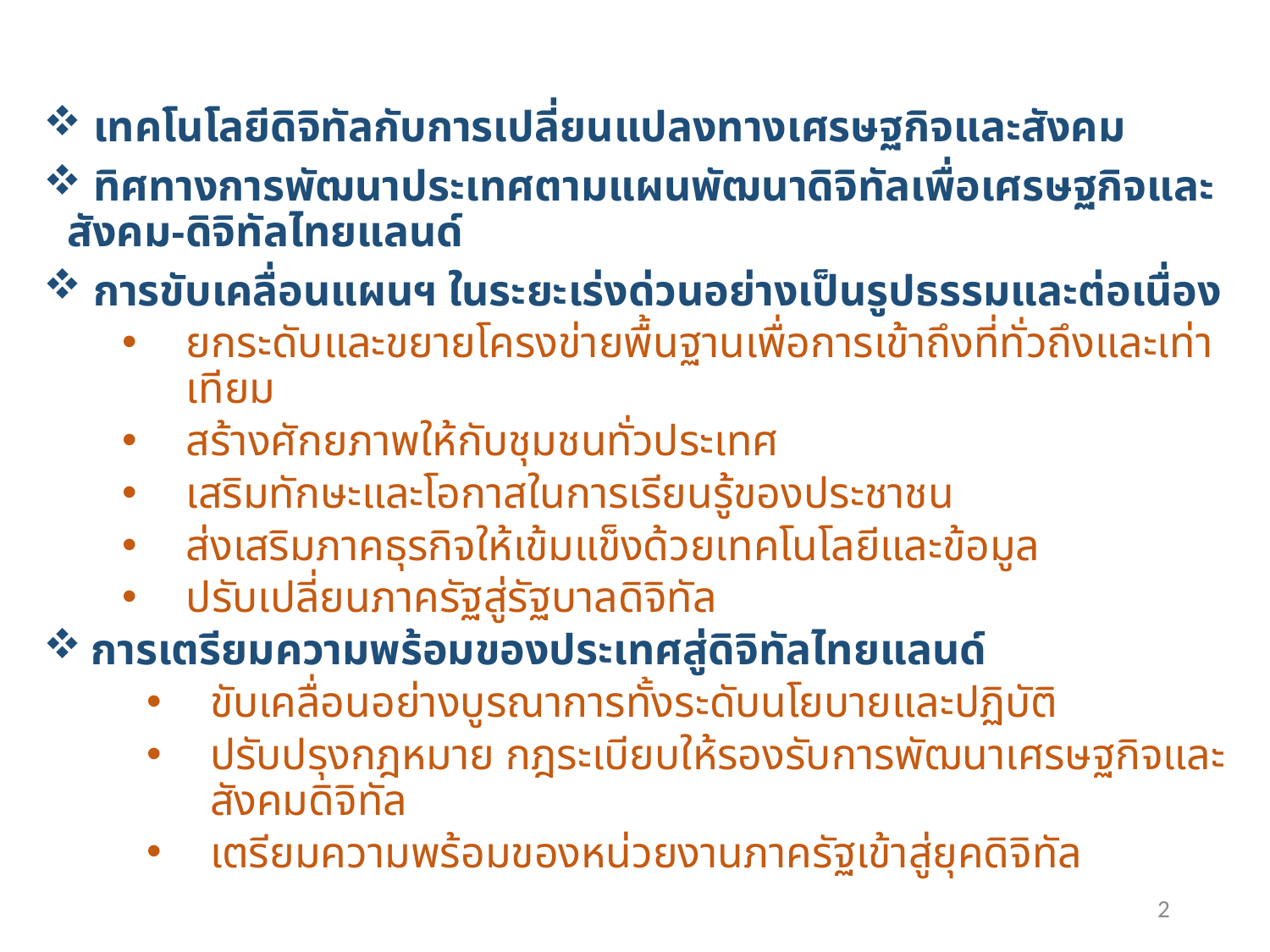

เทคโนโลยีดิจิทัลกับการเปลี่ยนแปลงทางเศรษฐกิจและสังคม
 ทิศทางการพัฒนาประเทศตามแผนพัฒนาดิจิทัลเพื่อเศรษฐกิจและสังคม-ดิจิทัลไทยแลนด์
 การขับเคลื่อนแผนฯ ในระยะเร่งด่วนอย่างเป็นรูปธรรมและต่อเนื่อง
ยกระดับและขยายโครงข่ายพื้นฐานเพื่อการเข้าถึงที่ทั่วถึงและเท่าเทียม
สร้างศักยภาพให้กับชุมชนทั่วประเทศ
เสริมทักษะและโอกาสในการเรียนรู้ของประชาชน
ส่งเสริมภาคธุรกิจให้เข้มแข็งด้วยเทคโนโลยีและข้อมูล
ปรับเปลี่ยนภาครัฐสู่รัฐบาลดิจิทัล
การเตรียมความพร้อมของประเทศสู่ดิจิทัลไทยแลนด์
ขับเคลื่อนอย่างบูรณาการทั้งระดับนโยบายและปฏิบัติ
ปรับปรุงกฎหมาย กฎระเบียบให้รองรับการพัฒนาเศรษฐกิจและสังคมดิจิทัล
เตรียมความพร้อมของหน่วยงานภาครัฐเข้าสู่ยุคดิจิทัล
2